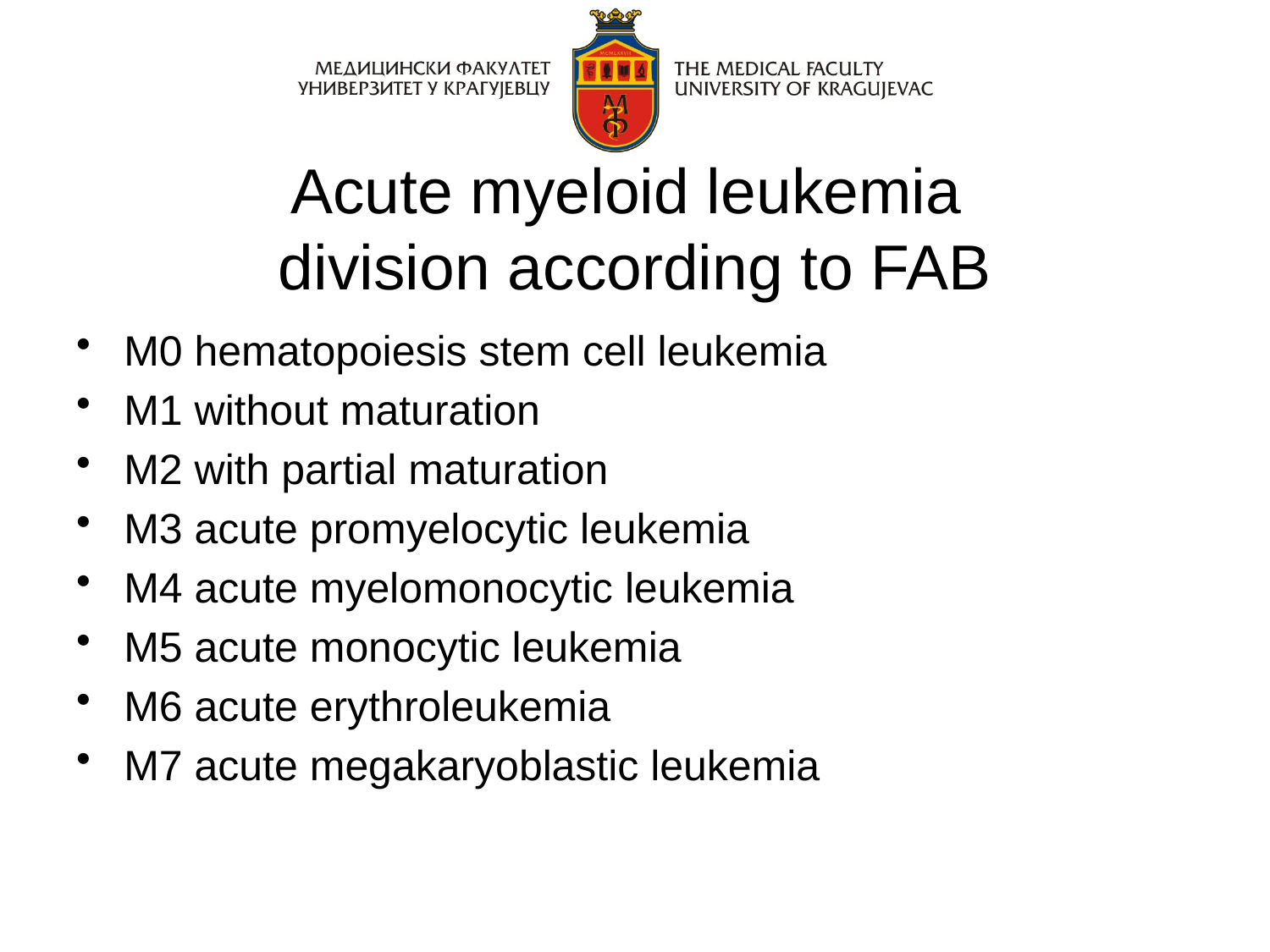

# Acute myeloid leukemia division according to FAB
M0 hematopoiesis stem cell leukemia
M1 without maturation
M2 with partial maturation
M3 acute promyelocytic leukemia
M4 acute myelomonocytic leukemia
M5 acute monocytic leukemia
M6 acute erythroleukemia
M7 acute megakaryoblastic leukemia